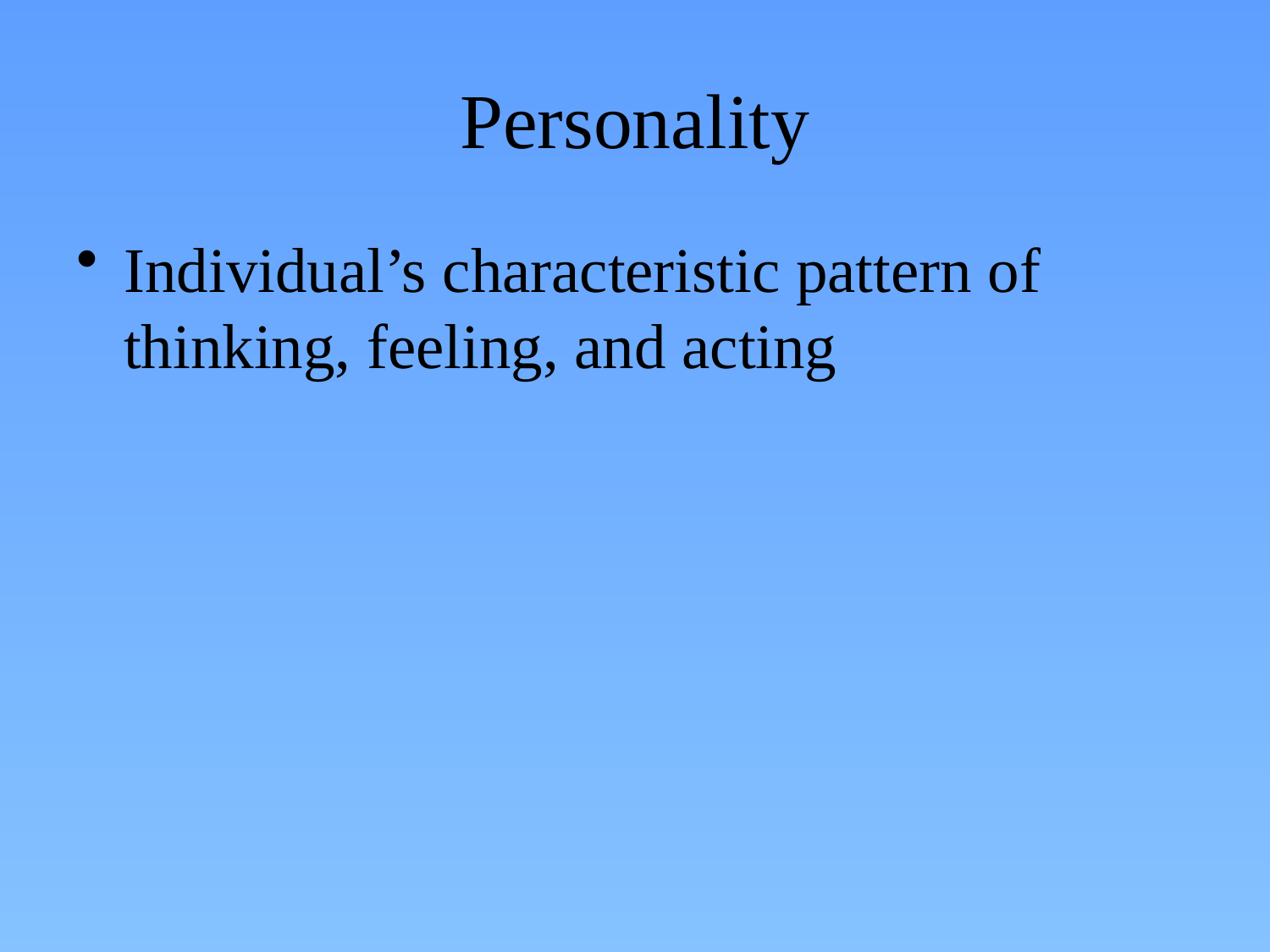

# Personality
Individual’s characteristic pattern of thinking, feeling, and acting